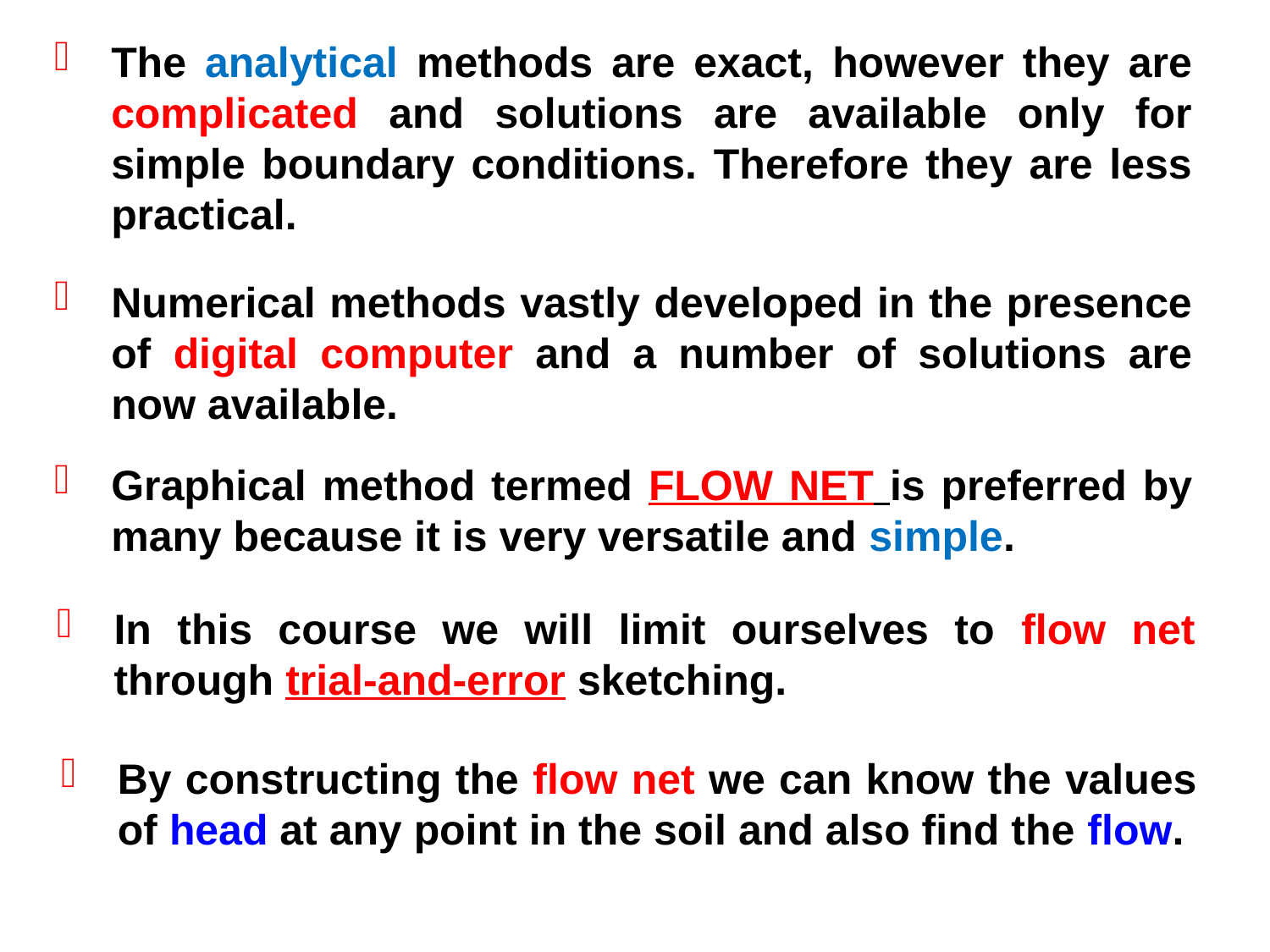

The analytical methods are exact, however they are complicated and solutions are available only for simple boundary conditions. Therefore they are less practical.
Numerical methods vastly developed in the presence of digital computer and a number of solutions are now available.
Graphical method termed FLOW NET is preferred by many because it is very versatile and simple.
In this course we will limit ourselves to flow net through trial-and-error sketching.
By constructing the flow net we can know the values of head at any point in the soil and also find the flow.